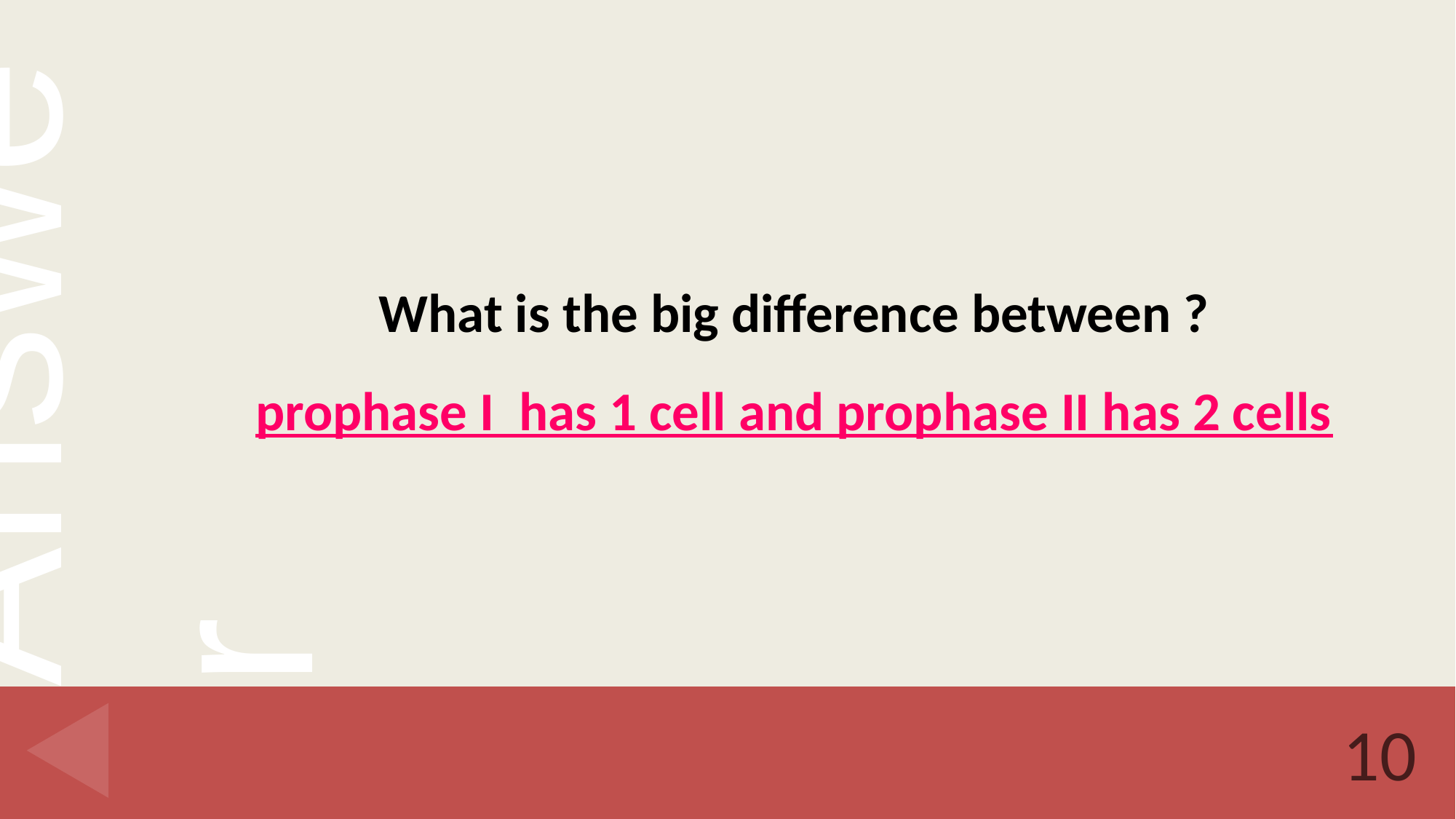

What is the big difference between ?
prophase I  has 1 cell and prophase II has 2 cells
10